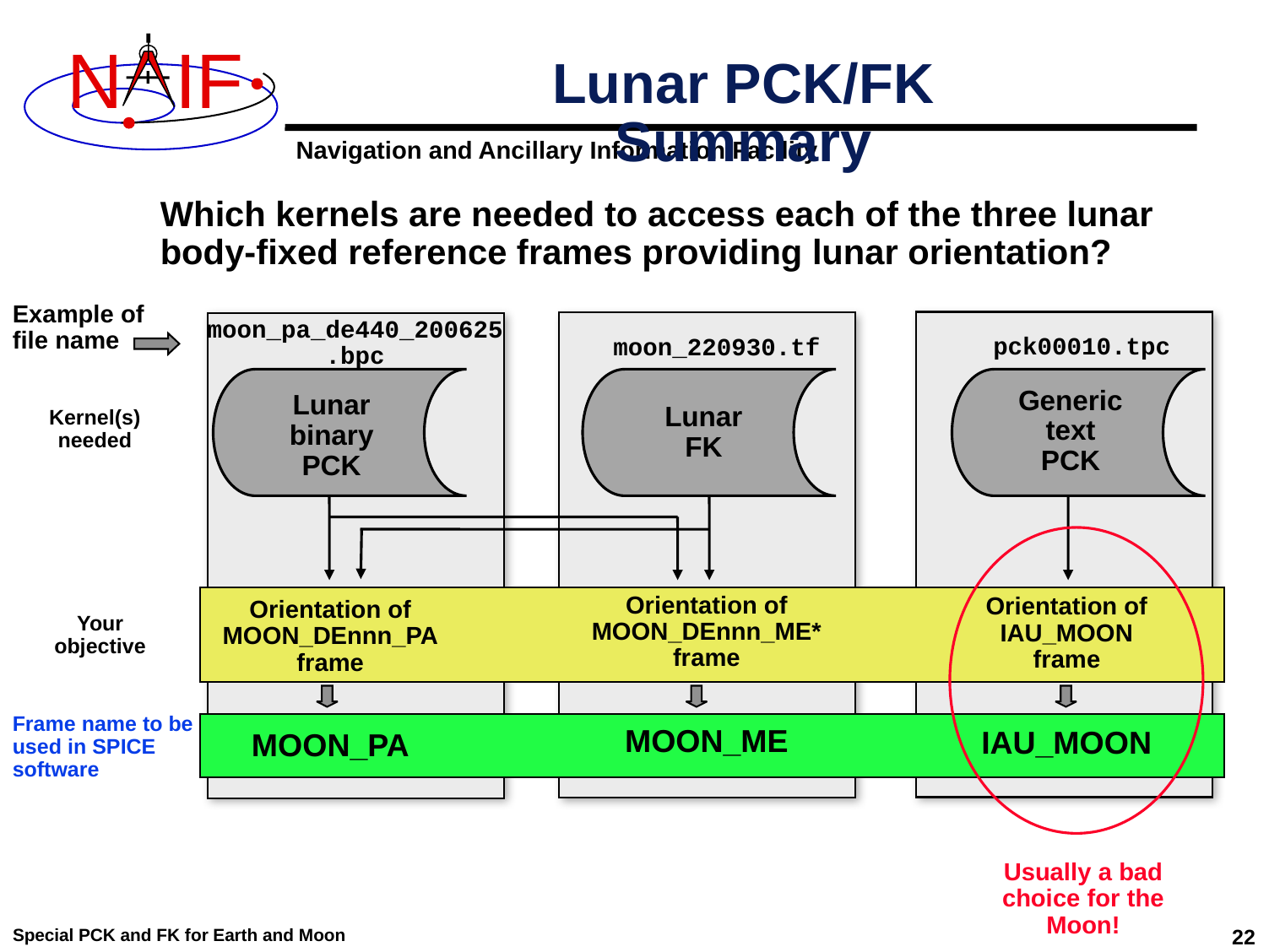

Lunar PCK/FK Summary
Which kernels are needed to access each of the three lunar body-fixed reference frames providing lunar orientation?
Example of file name
moon_pa_de440_200625.bpc

pck00010.tpc
moon_220930.tf

Generic
text
PCK
Lunar
binary
PCK
Lunar
FK
Kernel(s) needed

Orientation of
MOON_DEnnn_ME*
frame

MOON_ME

Orientation of
IAU_MOON
frame

IAU_MOON
Orientation of
MOON_DEnnn_PA
frame

MOON_PA
Your objective

Frame name to be used in SPICE software

Usually a bad choice for the Moon!
Special PCK and FK for Earth and Moon
22